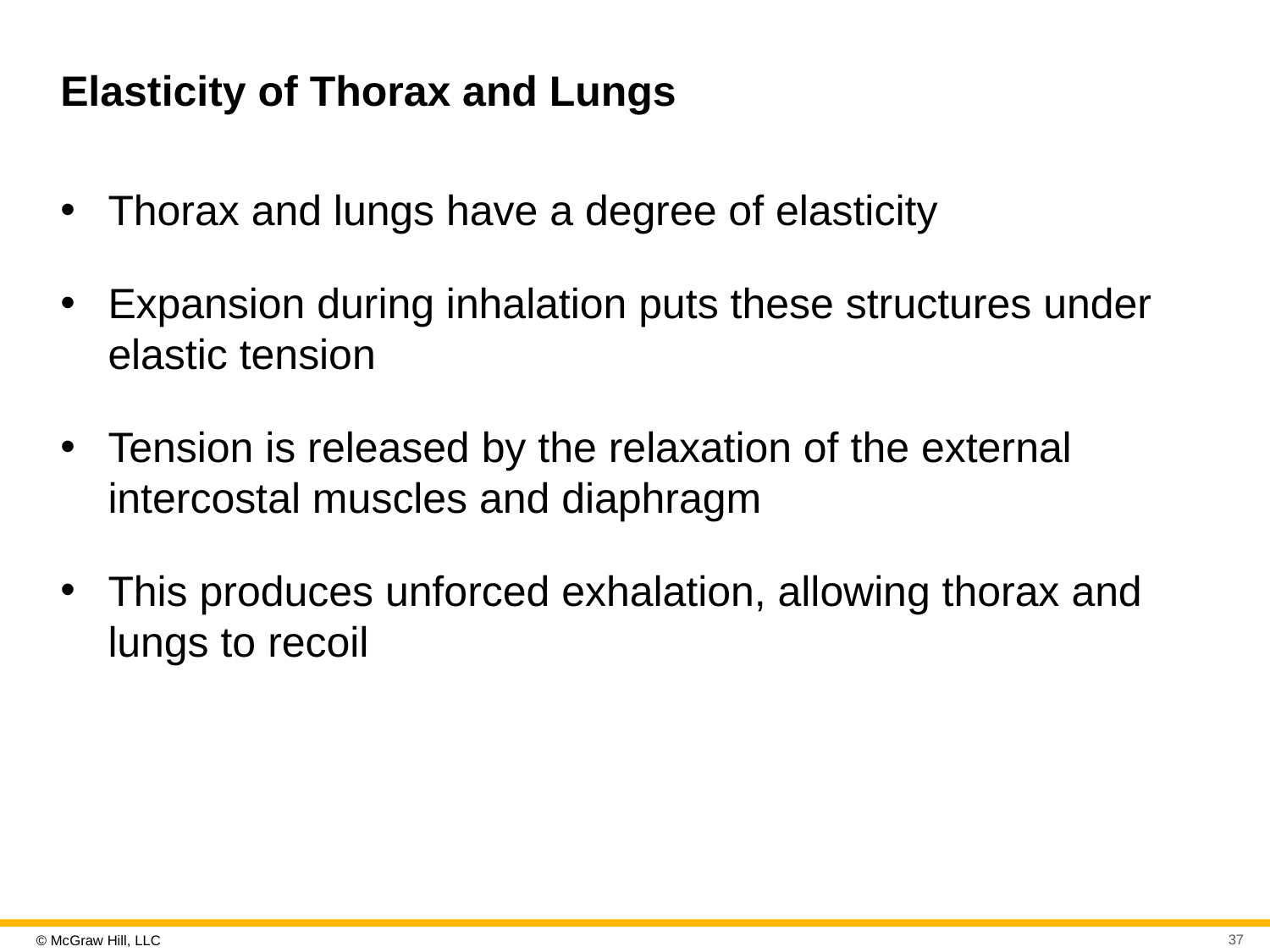

# Elasticity of Thorax and Lungs
Thorax and lungs have a degree of elasticity
Expansion during inhalation puts these structures under elastic tension
Tension is released by the relaxation of the external intercostal muscles and diaphragm
This produces unforced exhalation, allowing thorax and lungs to recoil
37